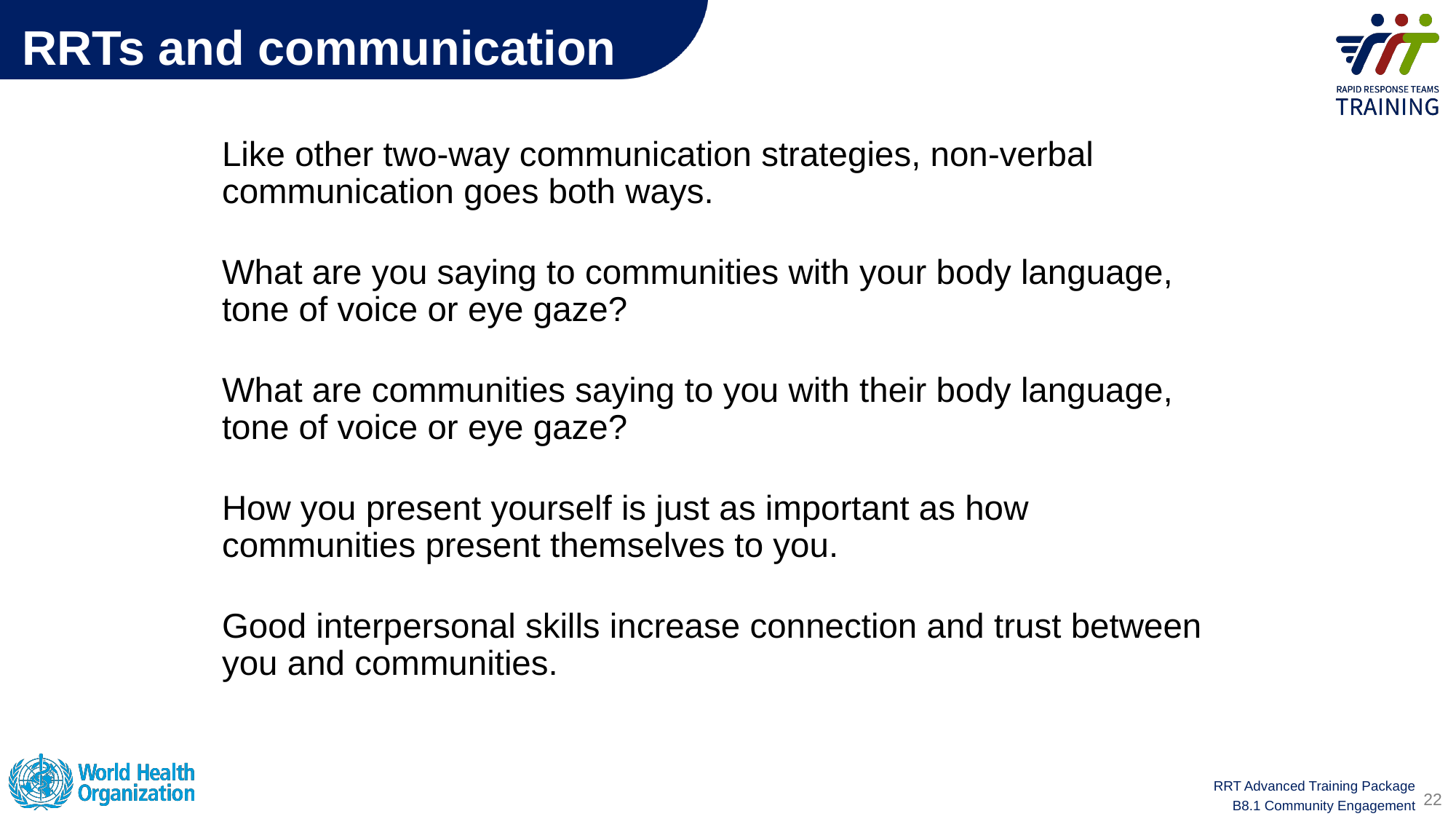

RRTs and communication
Like other two-way communication strategies, non-verbal communication goes both ways.

What are you saying to communities with your body language, tone of voice or eye gaze?

What are communities saying to you with their body language, tone of voice or eye gaze?

How you present yourself is just as important as how communities present themselves to you.

Good interpersonal skills increase connection and trust between you and communities.